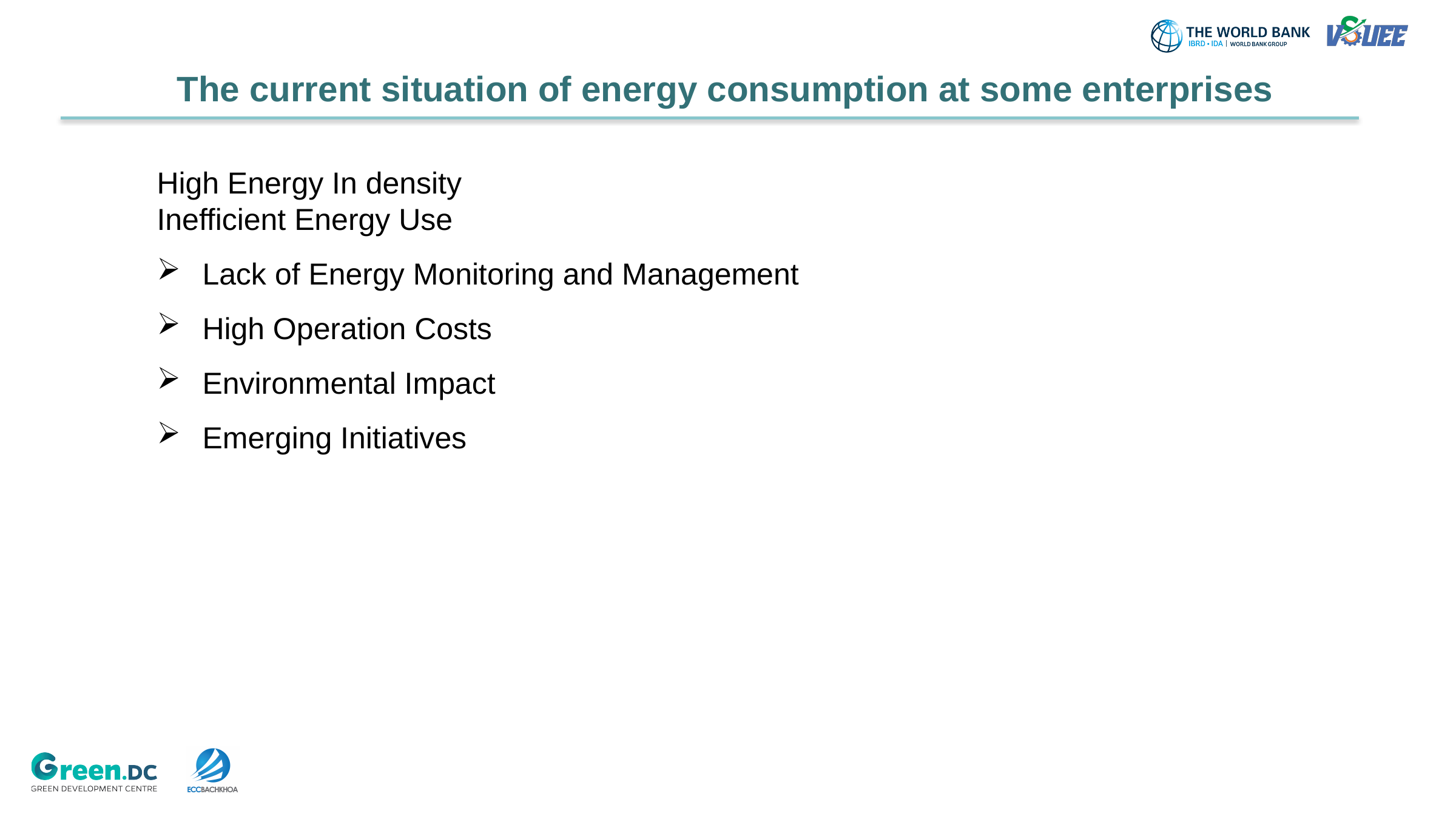

The current situation of energy consumption at some enterprises
High Energy In density
Inefficient Energy Use
Lack of Energy Monitoring and Management
High Operation Costs
Environmental Impact
Emerging Initiatives